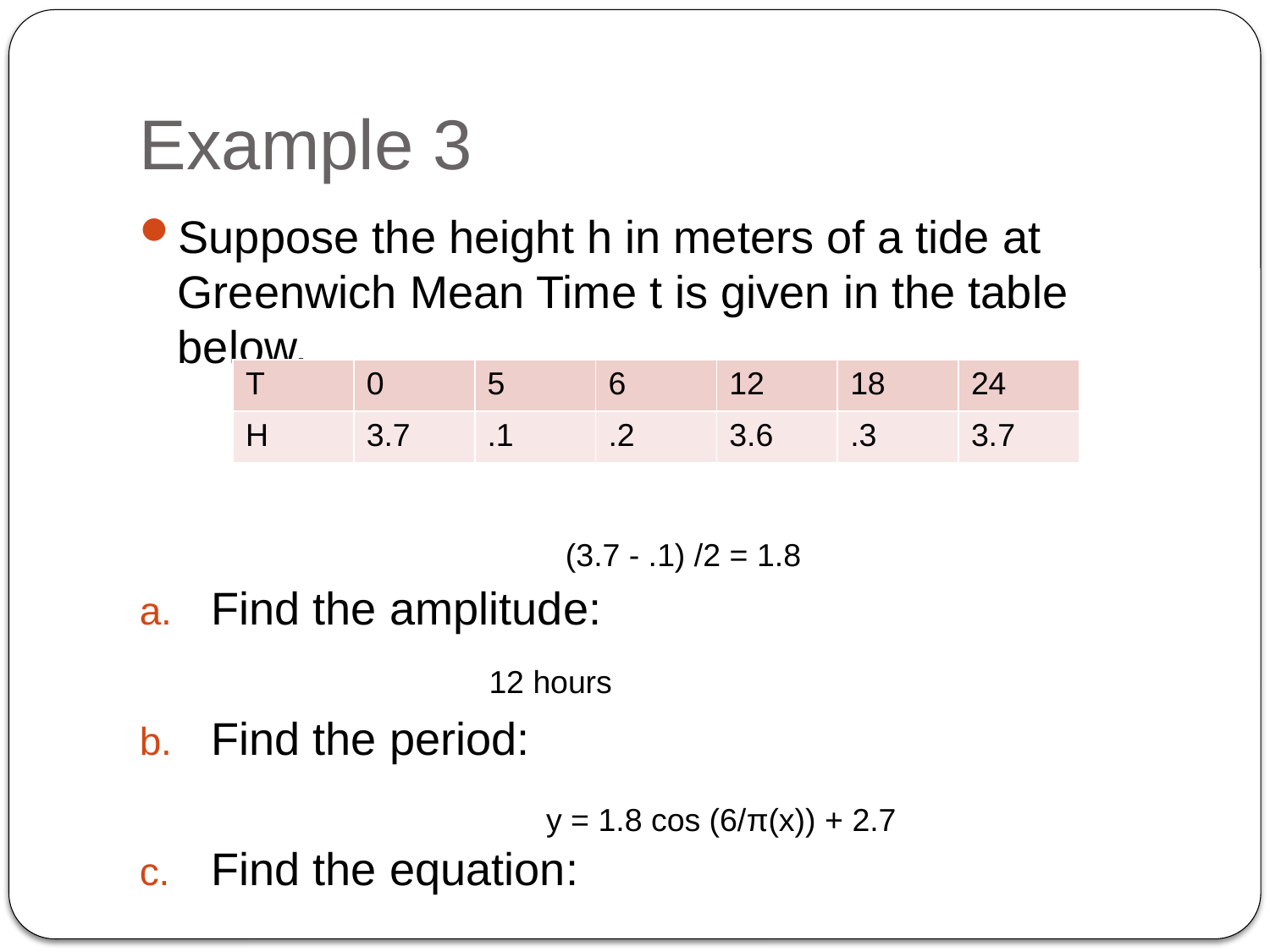

# Example 3
Suppose the height h in meters of a tide at Greenwich Mean Time t is given in the table below.

Find the amplitude:

Find the period:

Find the equation:

| T | 0 | 5 | 6 | 12 | 18 | 24 |
| --- | --- | --- | --- | --- | --- | --- |
| H | 3.7 | .1 | .2 | 3.6 | .3 | 3.7 |
(3.7 - .1) /2 = 1.8
12 hours
y = 1.8 cos (6/π(x)) + 2.7